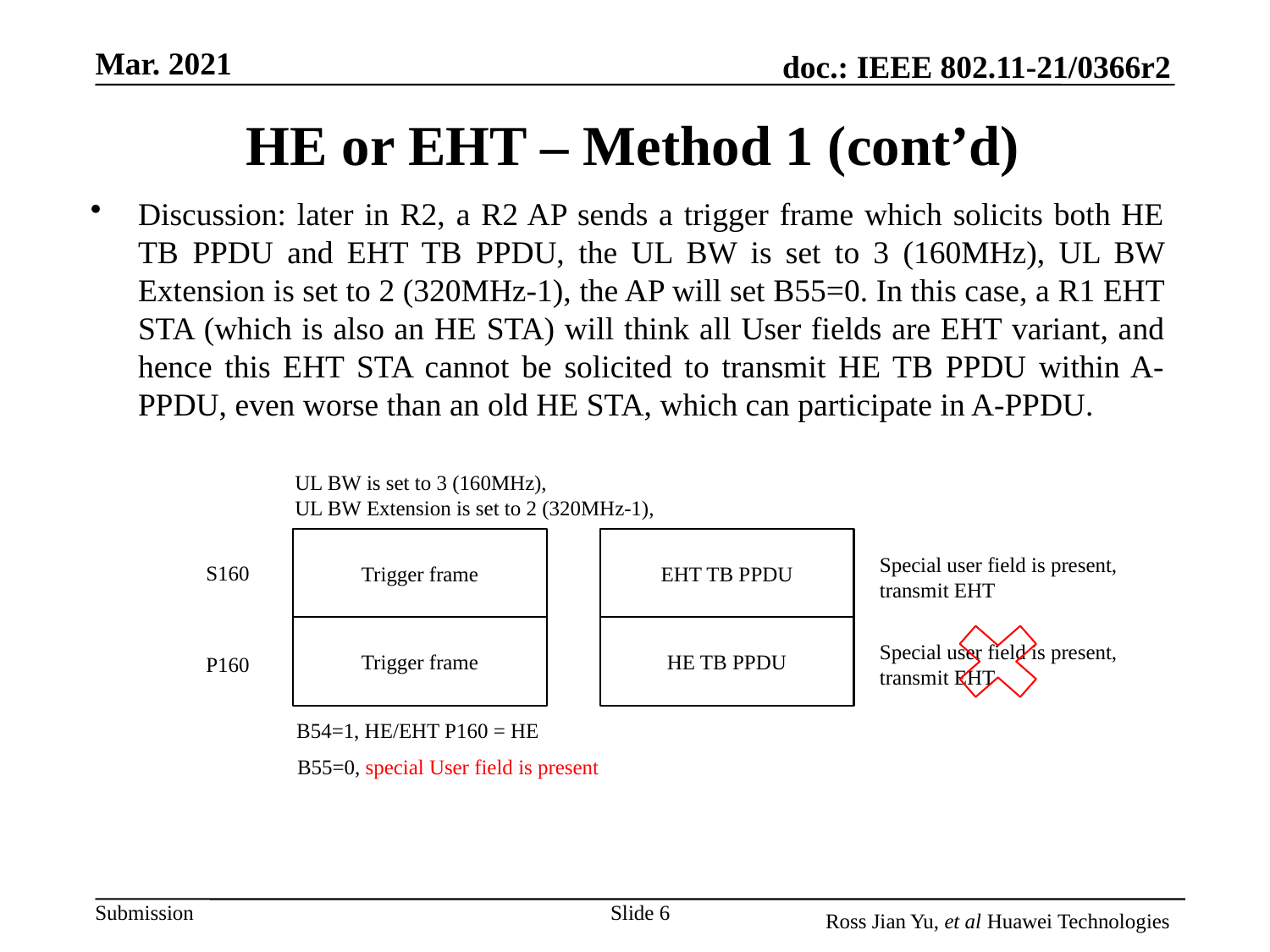

# HE or EHT – Method 1 (cont’d)
Discussion: later in R2, a R2 AP sends a trigger frame which solicits both HE TB PPDU and EHT TB PPDU, the UL BW is set to 3 (160MHz), UL BW Extension is set to 2 (320MHz-1), the AP will set B55=0. In this case, a R1 EHT STA (which is also an HE STA) will think all User fields are EHT variant, and hence this EHT STA cannot be solicited to transmit HE TB PPDU within A-PPDU, even worse than an old HE STA, which can participate in A-PPDU.
UL BW is set to 3 (160MHz),
UL BW Extension is set to 2 (320MHz-1),
Trigger frame
EHT TB PPDU
Special user field is present, transmit EHT
S160

Trigger frame
HE TB PPDU
Special user field is present, transmit EHT
P160
B54=1, HE/EHT P160 = HE
B55=0, special User field is present
Slide 6